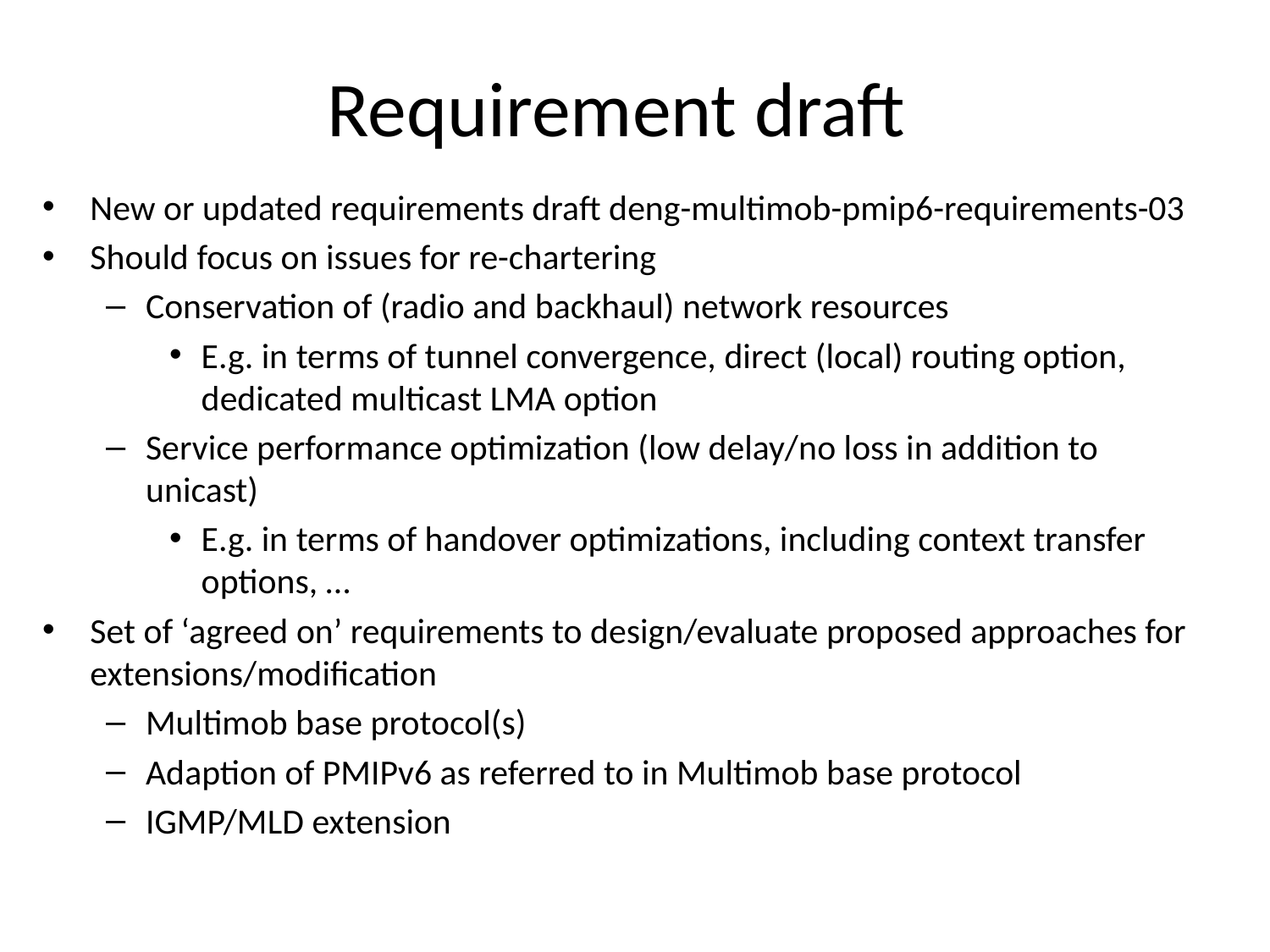

Requirement draft
New or updated requirements draft deng-multimob-pmip6-requirements-03
Should focus on issues for re-chartering
Conservation of (radio and backhaul) network resources
E.g. in terms of tunnel convergence, direct (local) routing option, dedicated multicast LMA option
Service performance optimization (low delay/no loss in addition to unicast)
E.g. in terms of handover optimizations, including context transfer options, …
Set of ‘agreed on’ requirements to design/evaluate proposed approaches for extensions/modification
Multimob base protocol(s)
Adaption of PMIPv6 as referred to in Multimob base protocol
IGMP/MLD extension